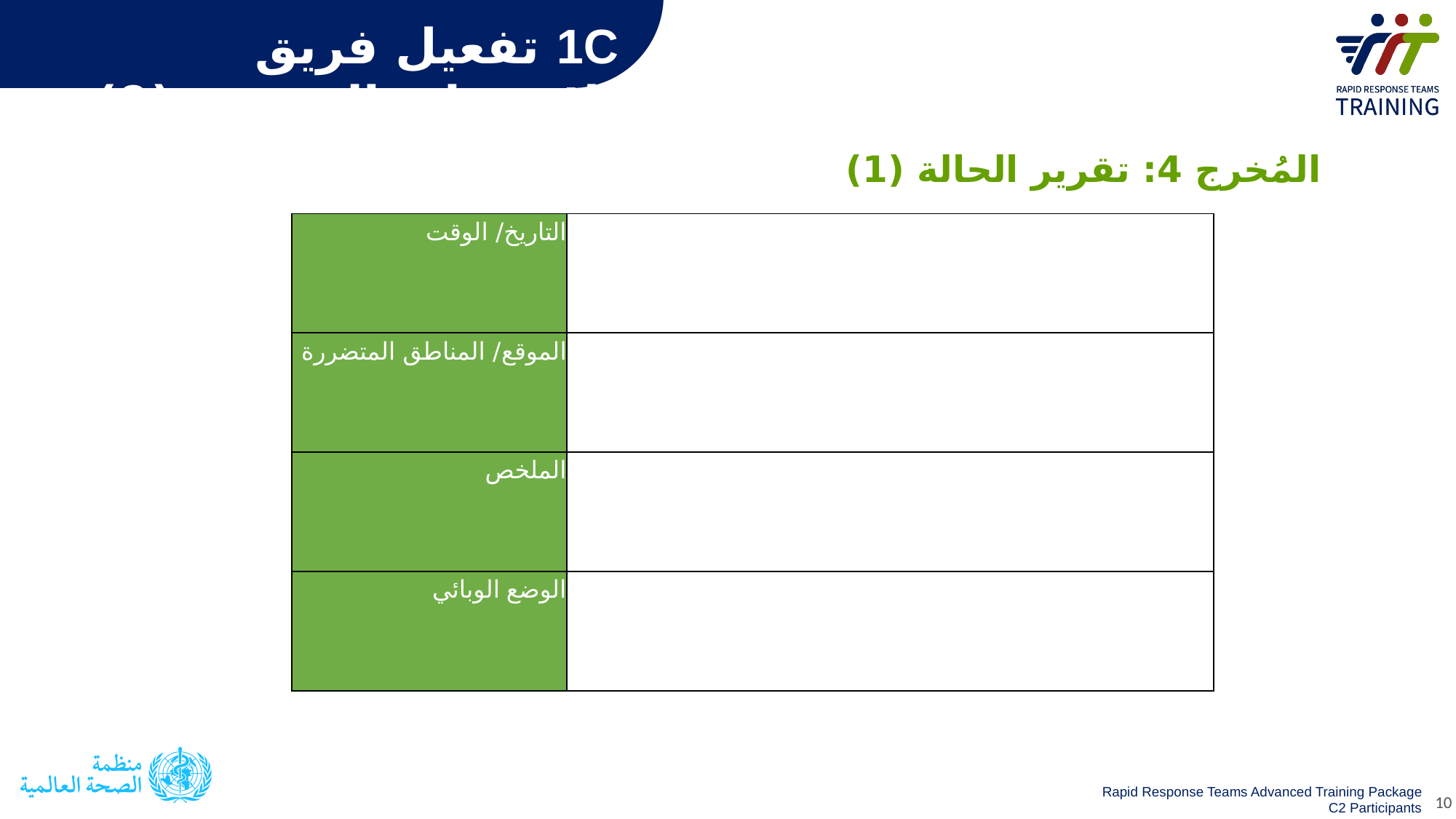

1C تفعيل فريق الاستجابة السريعة (9)
المُخرج 4: تقرير الحالة (1)
| التاريخ/ الوقت |  |
| --- | --- |
| الموقع/ المناطق المتضررة |  |
| الملخص |  |
| الوضع الوبائي |  |